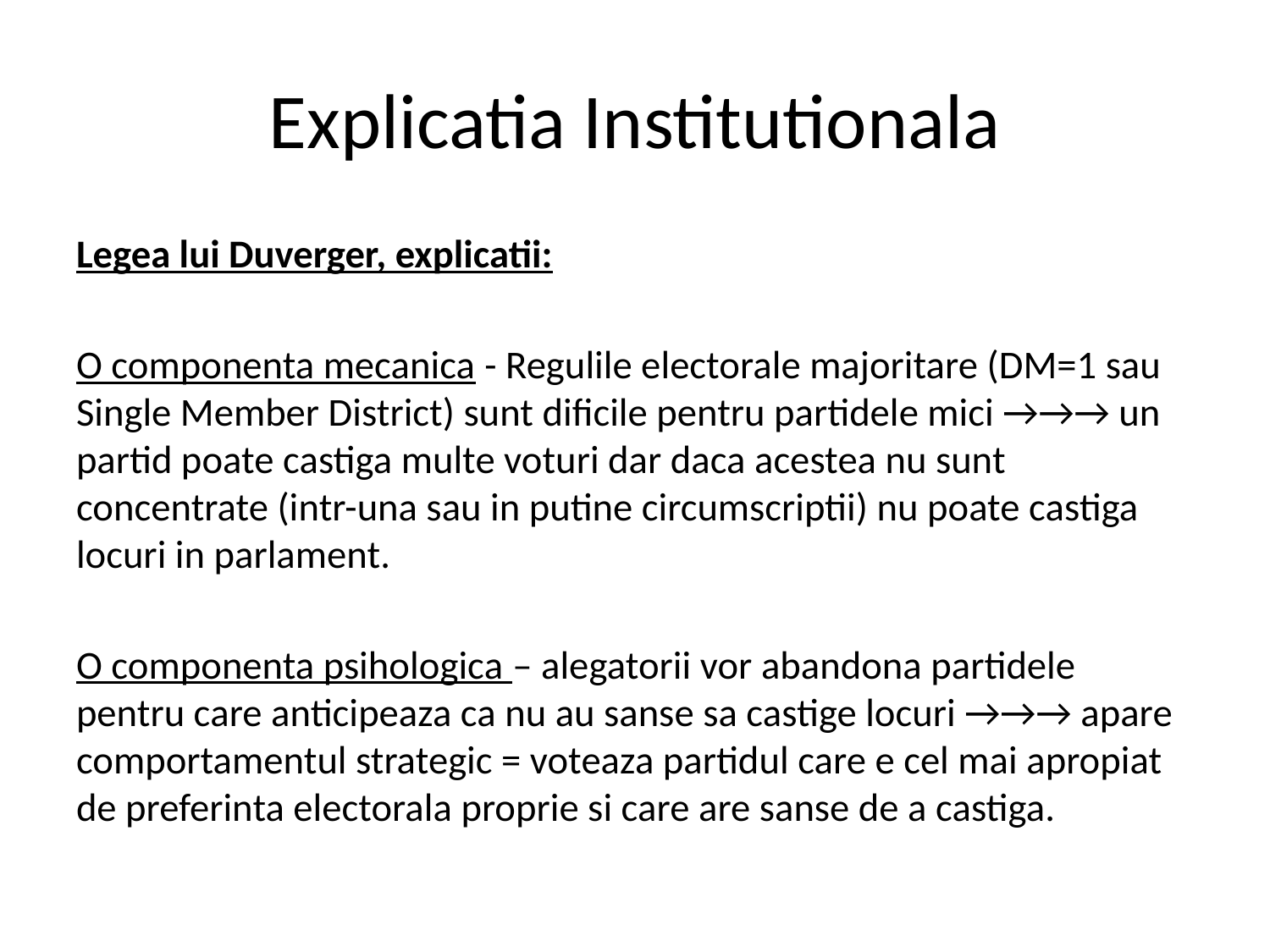

# Explicatia Institutionala
Legea lui Duverger, explicatii:

O componenta mecanica - Regulile electorale majoritare (DM=1 sau Single Member District) sunt dificile pentru partidele mici →→→ un partid poate castiga multe voturi dar daca acestea nu sunt concentrate (intr-una sau in putine circumscriptii) nu poate castiga locuri in parlament.

O componenta psihologica – alegatorii vor abandona partidele pentru care anticipeaza ca nu au sanse sa castige locuri →→→ apare comportamentul strategic = voteaza partidul care e cel mai apropiat de preferinta electorala proprie si care are sanse de a castiga.